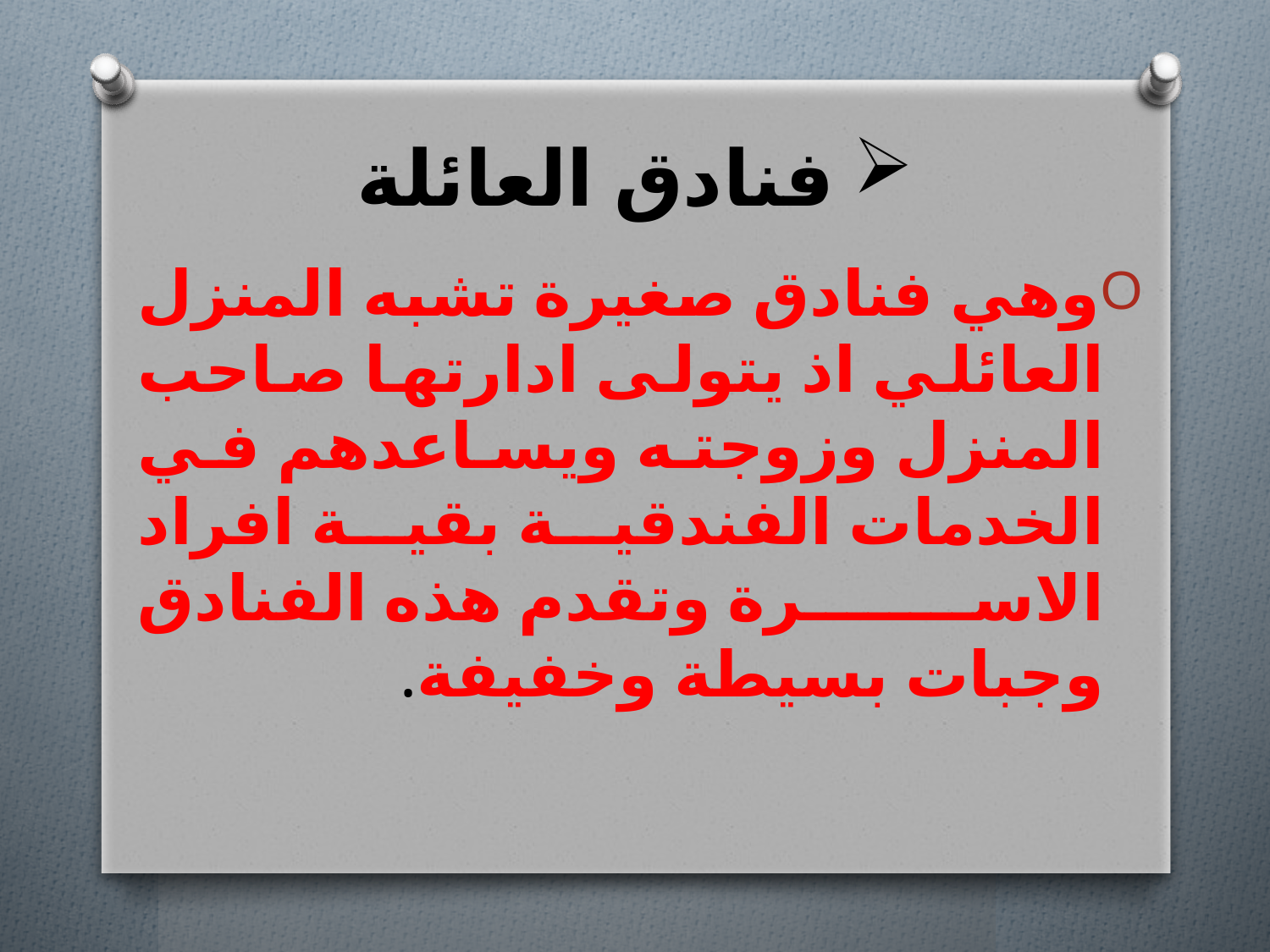

# فنادق العائلة
وهي فنادق صغيرة تشبه المنزل العائلي اذ يتولى ادارتها صاحب المنزل وزوجته ويساعدهم في الخدمات الفندقية بقية افراد الاسرة وتقدم هذه الفنادق وجبات بسيطة وخفيفة.